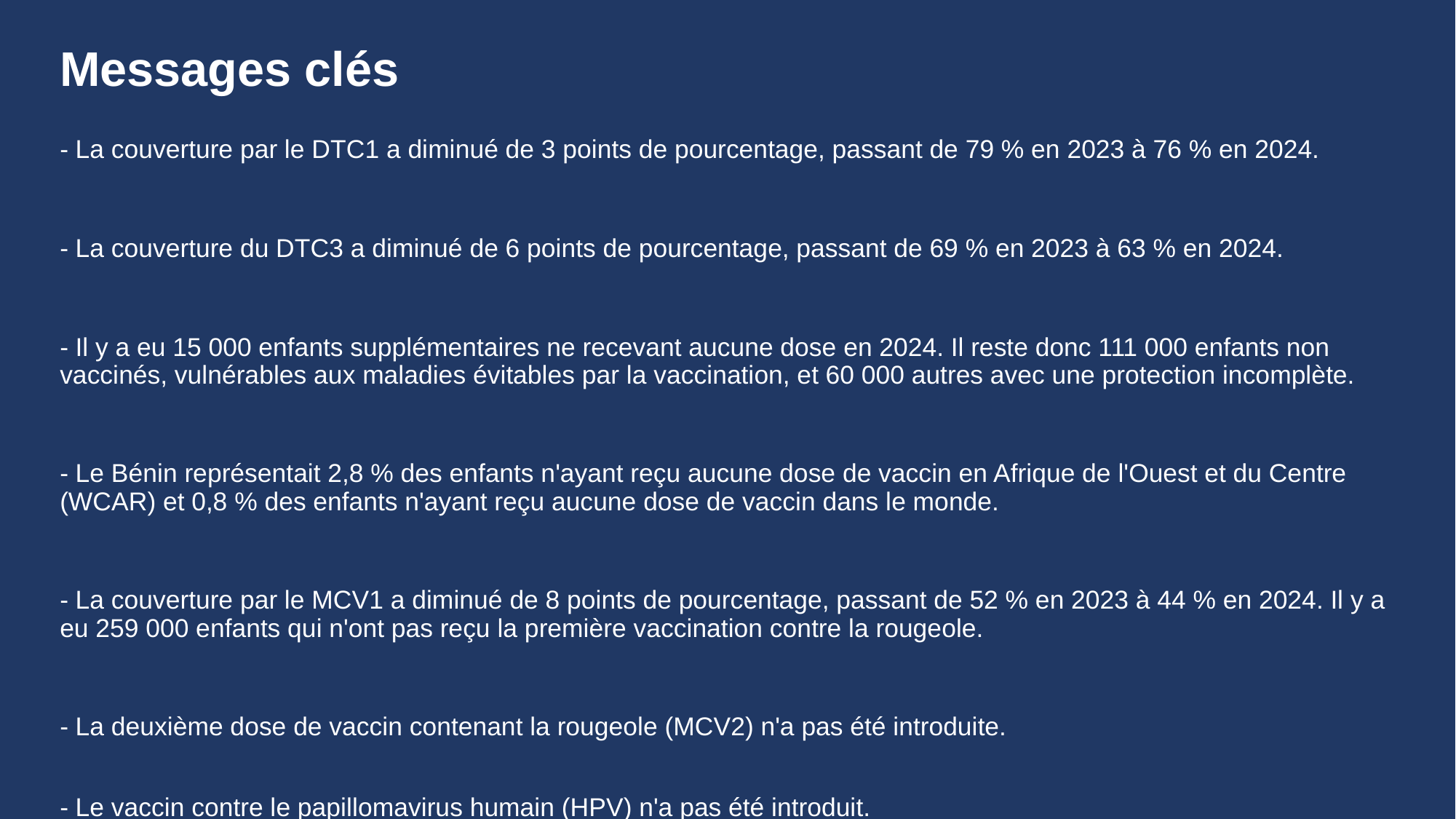

# Messages clés
- La couverture par le DTC1 a diminué de 3 points de pourcentage, passant de 79 % en 2023 à 76 % en 2024.

- La couverture du DTC3 a diminué de 6 points de pourcentage, passant de 69 % en 2023 à 63 % en 2024.

- Il y a eu 15 000 enfants supplémentaires ne recevant aucune dose en 2024. Il reste donc 111 000 enfants non vaccinés, vulnérables aux maladies évitables par la vaccination, et 60 000 autres avec une protection incomplète.

- Le Bénin représentait 2,8 % des enfants n'ayant reçu aucune dose de vaccin en Afrique de l'Ouest et du Centre (WCAR) et 0,8 % des enfants n'ayant reçu aucune dose de vaccin dans le monde.

- La couverture par le MCV1 a diminué de 8 points de pourcentage, passant de 52 % en 2023 à 44 % en 2024. Il y a eu 259 000 enfants qui n'ont pas reçu la première vaccination contre la rougeole.

- La deuxième dose de vaccin contenant la rougeole (MCV2) n'a pas été introduite.

- Le vaccin contre le papillomavirus humain (HPV) n'a pas été introduit.